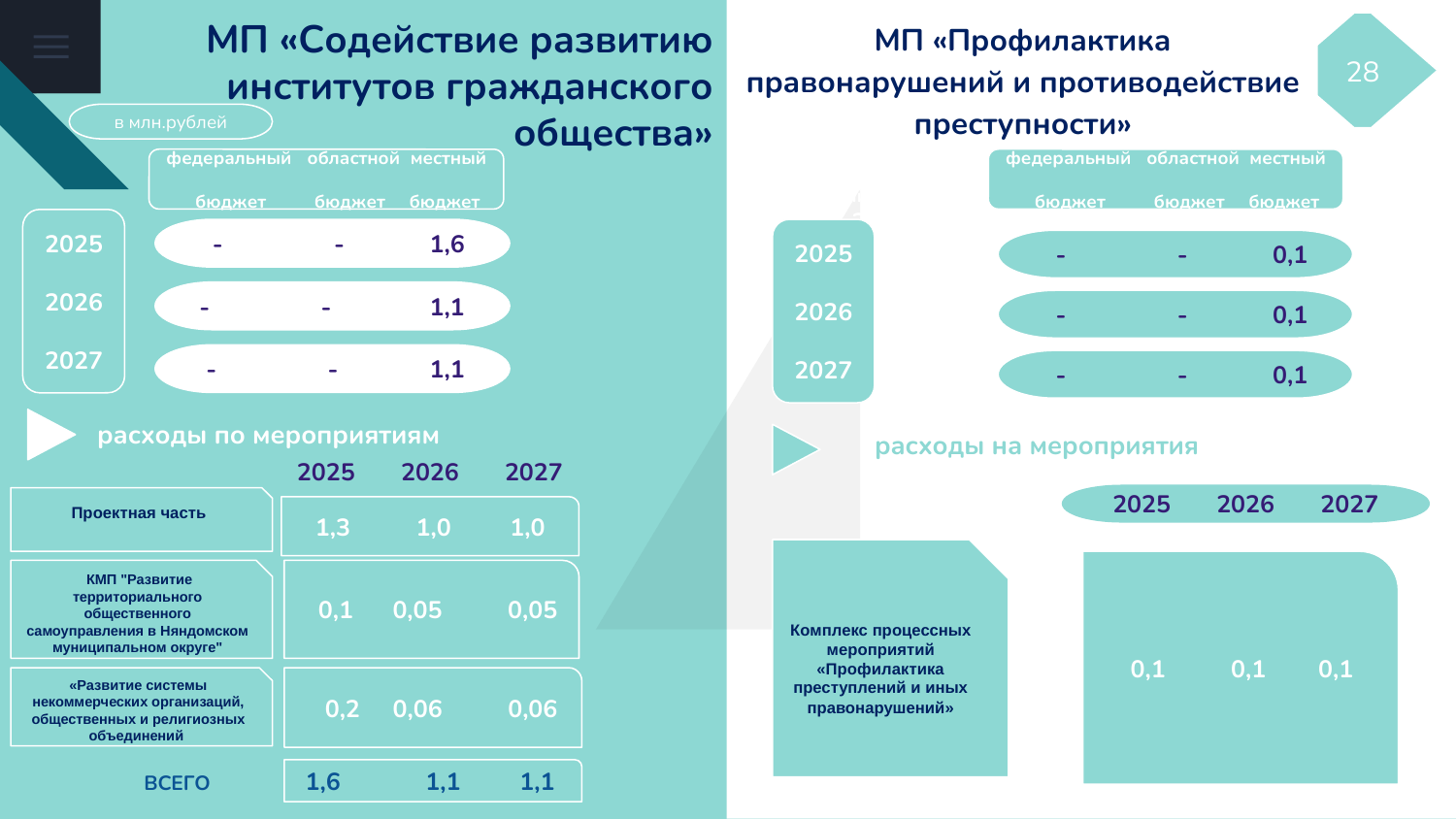

МП «Содействие развитию институтов гражданского общества»

МП «Профилактика правонарушений и противодействие преступности»
федеральный   областной  местный
      бюджет          бюджет     бюджет
федеральный   областной  местный
      бюджет  2024

2025

28
в млн.рублей
федеральный   областной  местный
      бюджет          бюджет     бюджет
федеральный   областной  местный
      бюджет          бюджет     бюджет

2025

2026

2027
    -                 -             1,6
2025

2026

2027
    -                 -             0,1

  -                 -               1,1

    -                 -             0,1

   -                 -              1,1

    -                 -             0,1
расходы по мероприятиям

расходы на мероприятия

2025       2026       2027
2025       2026       2027
Проектная часть

   1,3          1,0         1,0
Комплекс процессных мероприятий «Профилактика преступлений и иных правонарушений»
     0,1          0,1        0,1
 КМП "Развитие территориального общественного самоуправления в Няндомском муниципальном округе"
   0,1      0,05          0,05
«Развитие системы некоммерческих организаций, общественных и религиозных объединений
    0,2     0,06          0,06
ВСЕГО
 1,6             1,1         1,1